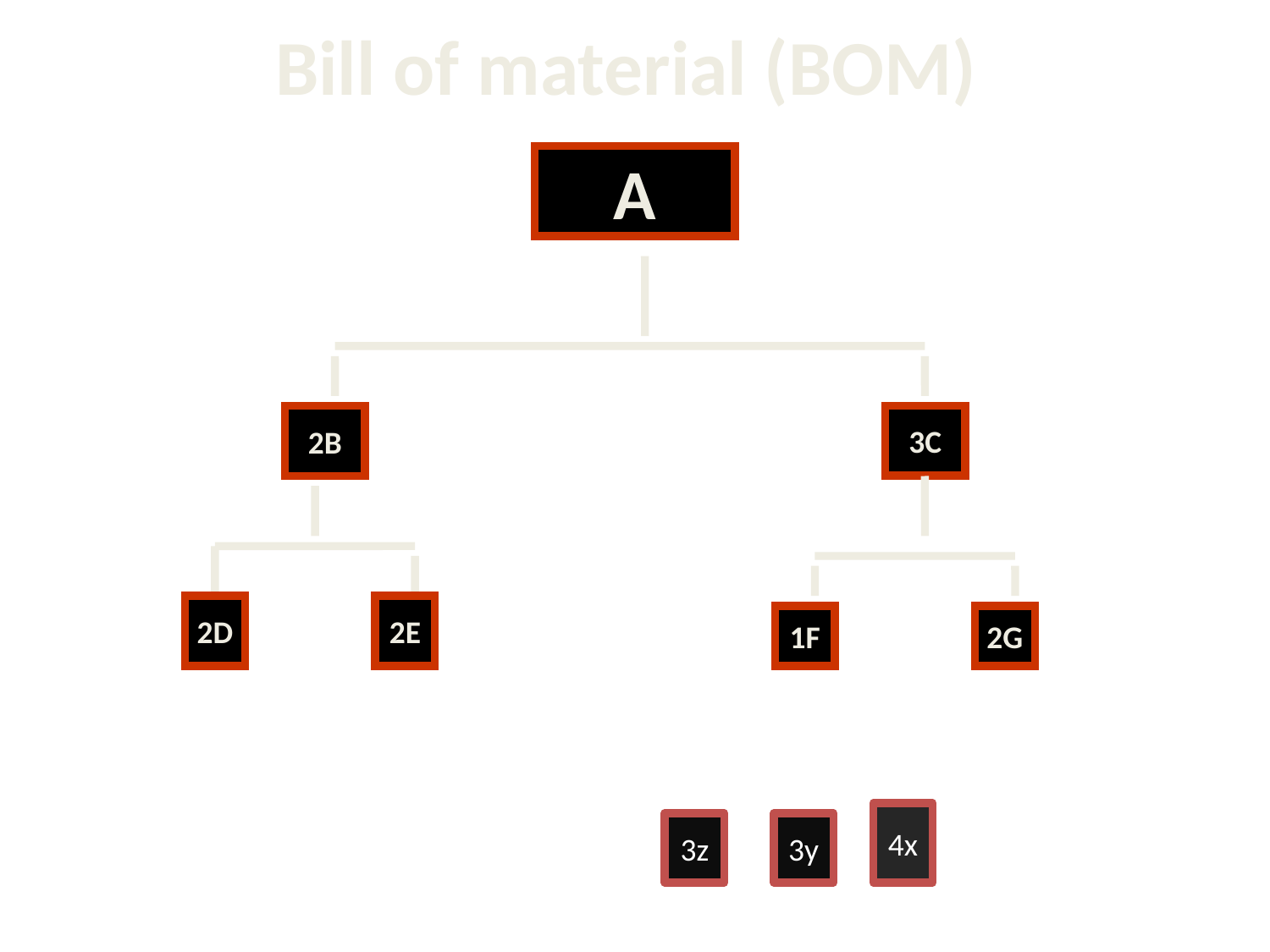

# Bill of material (BOM)

التركيبة الفنية لمفرغة الهواء

A

2B
3C

2D
2E
1F
2G

4x
3z
3y